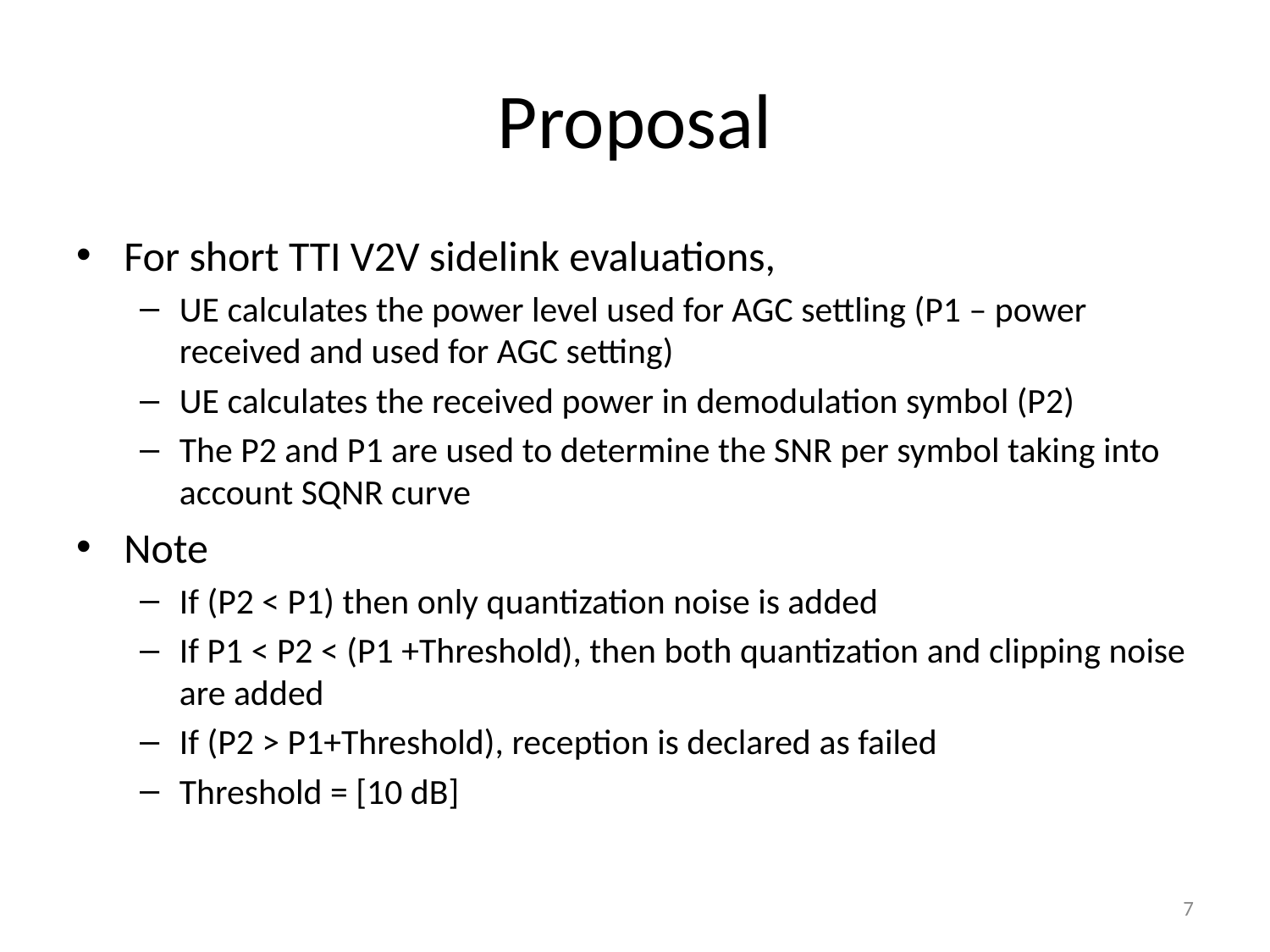

# Proposal
For short TTI V2V sidelink evaluations,
UE calculates the power level used for AGC settling (P1 – power received and used for AGC setting)
UE calculates the received power in demodulation symbol (P2)
The P2 and P1 are used to determine the SNR per symbol taking into account SQNR curve
Note
If (P2 < P1) then only quantization noise is added
If P1 < P2 < (P1 +Threshold), then both quantization and clipping noise are added
If (P2 > P1+Threshold), reception is declared as failed
Threshold = [10 dB]

7